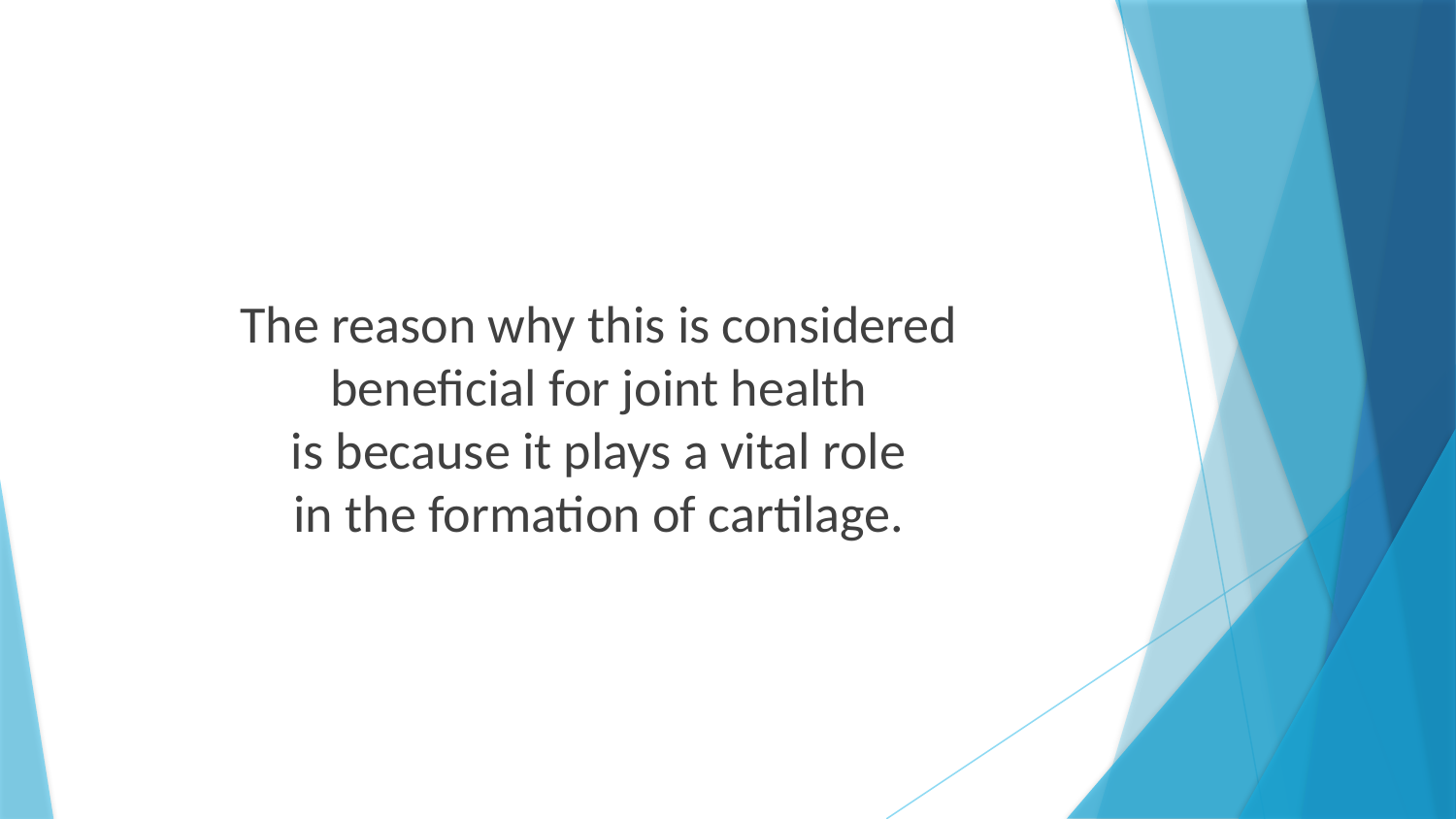

The reason why this is considered
beneficial for joint health
is because it plays a vital role
in the formation of cartilage.